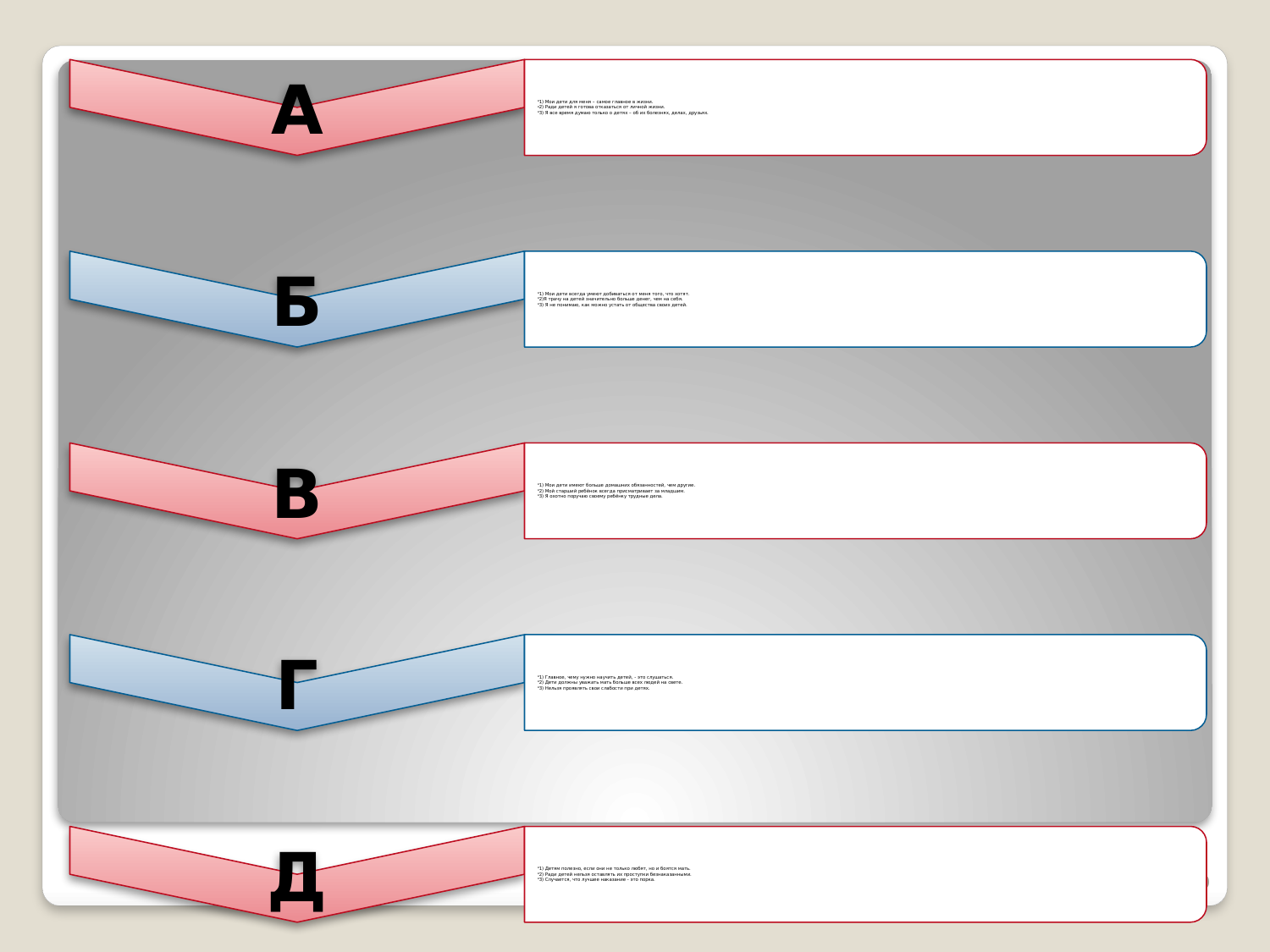

А
1) Мои дети для меня – самое главное в жизни.
2) Ради детей я готова отказаться от личной жизни.
3) Я все время думаю только о детях – об их болезнях, делах, друзьях.
Б
1) Мои дети всегда умеют добиваться от меня того, что хотят.
2)Я трачу на детей значительно больше денег, чем на себя.
3) Я не понимаю, как можно устать от общества своих детей.
В
1) Мои дети имеют больше домашних обязанностей, чем другие.
2) Мой старший ребёнок всегда присматривает за младшим.
3) Я охотно поручаю своему ребёнку трудные дела.
Г
1) Главное, чему нужно научить детей, - это слушаться.
2) Дети должны уважать мать больше всех людей на свете.
3) Нельзя проявлять свои слабости при детях.
Д
1) Детям полезно, если они не только любят, но и боятся мать.
2) Ради детей нельзя оставлять их проступки безнаказанными.
3) Случается, что лучшее наказание - это порка.
9